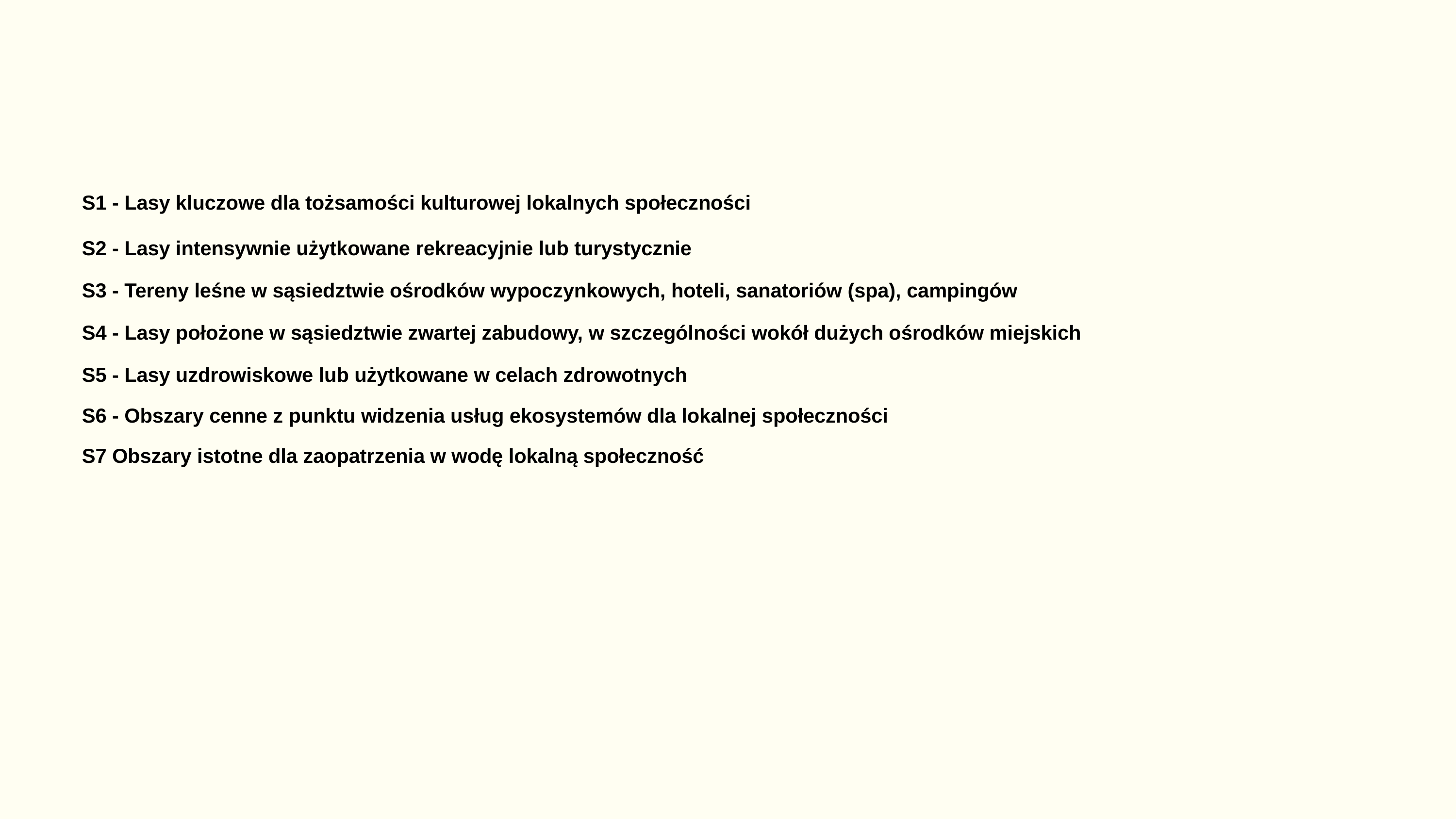

S1 - Lasy kluczowe dla tożsamości kulturowej lokalnych społeczności
S2 - Lasy intensywnie użytkowane rekreacyjnie lub turystycznie
S3 - Tereny leśne w sąsiedztwie ośrodków wypoczynkowych, hoteli, sanatoriów (spa), campingów
S4 - Lasy położone w sąsiedztwie zwartej zabudowy, w szczególności wokół dużych ośrodków miejskich
S5 - Lasy uzdrowiskowe lub użytkowane w celach zdrowotnych
S6 - Obszary cenne z punktu widzenia usług ekosystemów dla lokalnej społeczności
S7 Obszary istotne dla zaopatrzenia w wodę lokalną społeczność